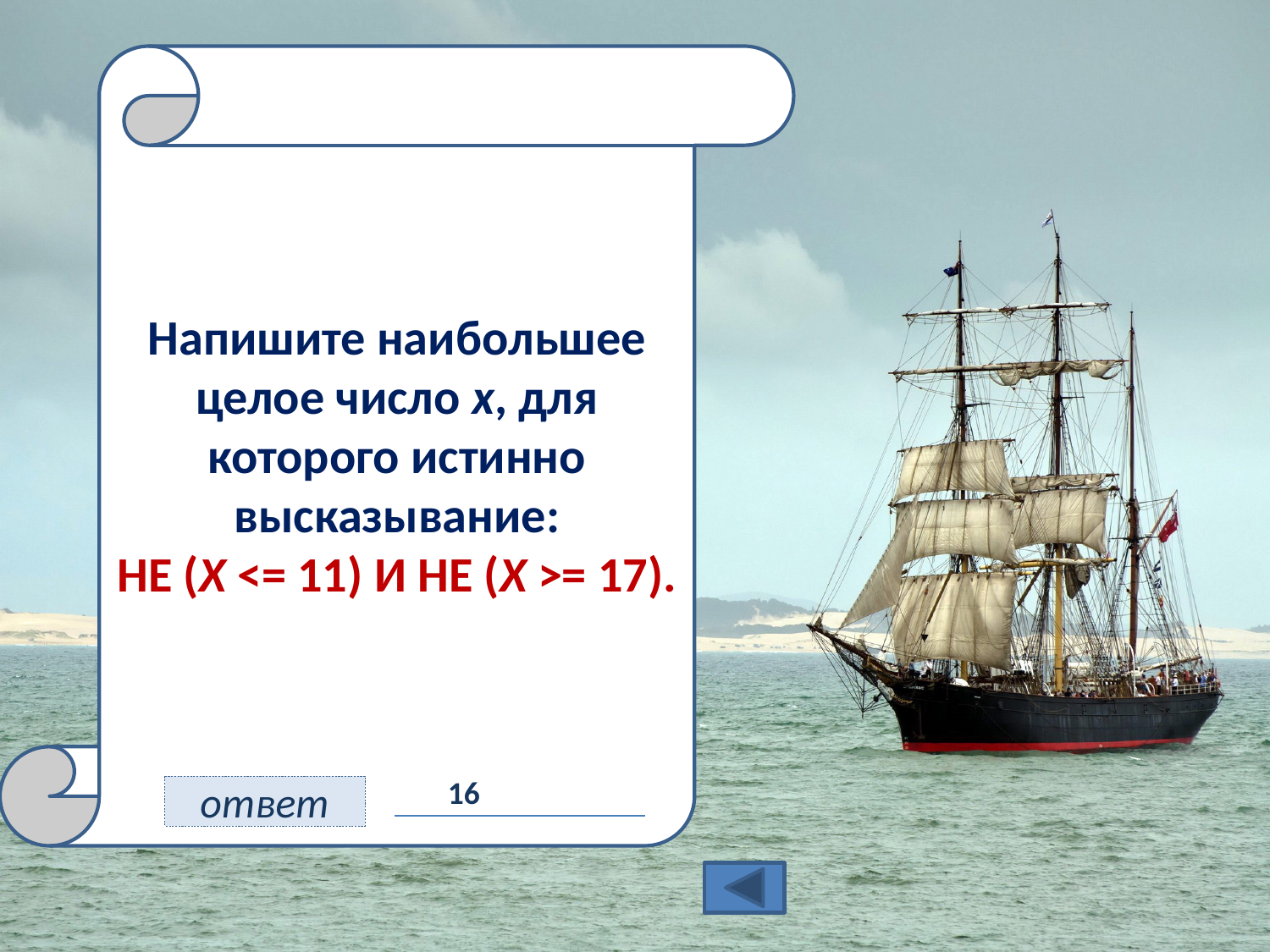

# 11
Напишите наибольшее целое число x, для которого истинно высказывание:
НЕ (X <= 11) И НЕ (X >= 17).

16
ответ